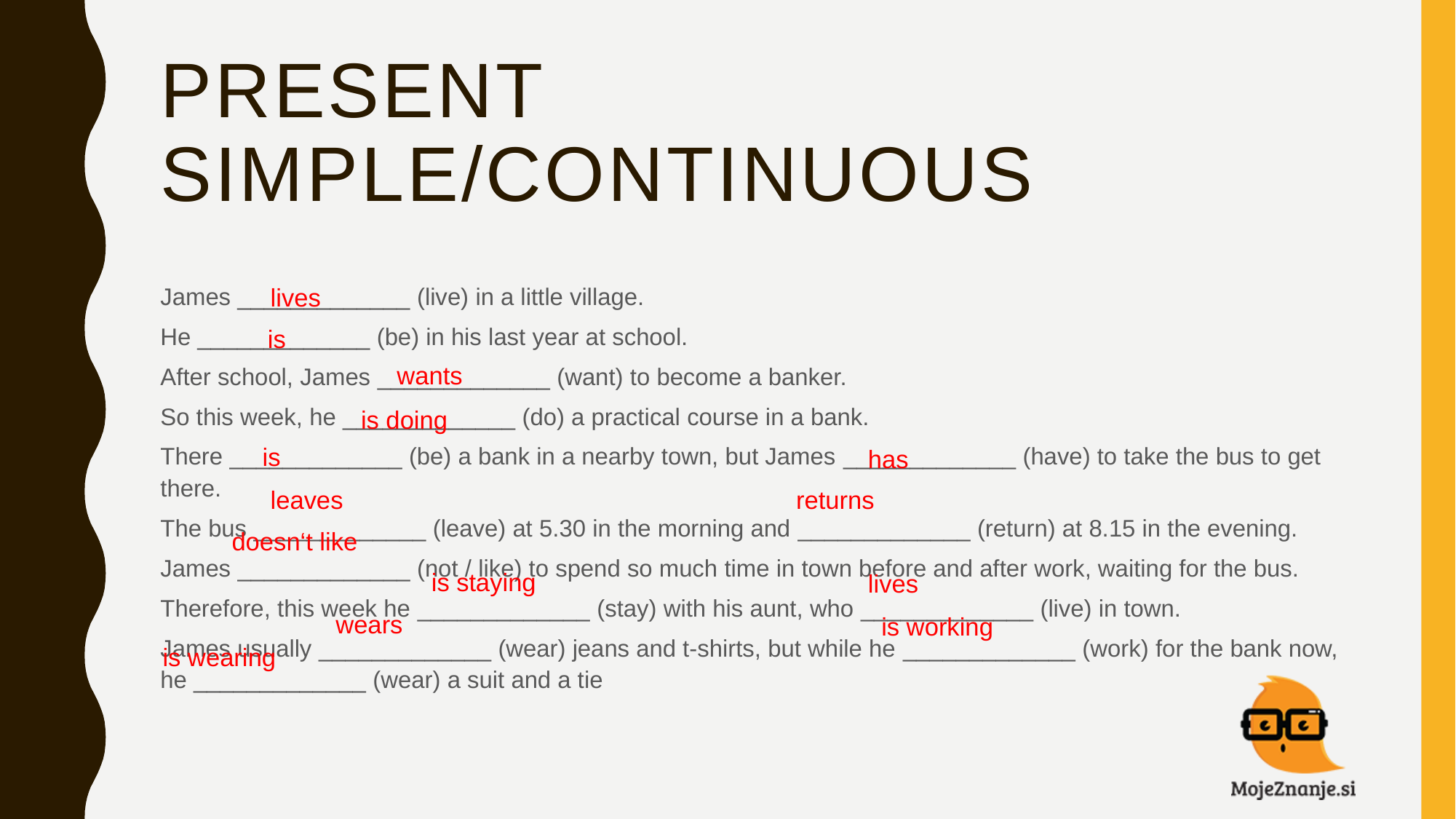

# PRESENT SIMPLE/CONTINUOUS
James _____________ (live) in a little village.
He _____________ (be) in his last year at school.
After school, James _____________ (want) to become a banker.
So this week, he _____________ (do) a practical course in a bank.
There _____________ (be) a bank in a nearby town, but James _____________ (have) to take the bus to get there.
The bus _____________ (leave) at 5.30 in the morning and _____________ (return) at 8.15 in the evening.
James _____________ (not / like) to spend so much time in town before and after work, waiting for the bus.
Therefore, this week he _____________ (stay) with his aunt, who _____________ (live) in town.
James usually _____________ (wear) jeans and t-shirts, but while he _____________ (work) for the bank now, he _____________ (wear) a suit and a tie

lives
is
wants
is doing
is
has
returns
leaves
doesn‘t like
is staying
lives
wears
is working
is wearing